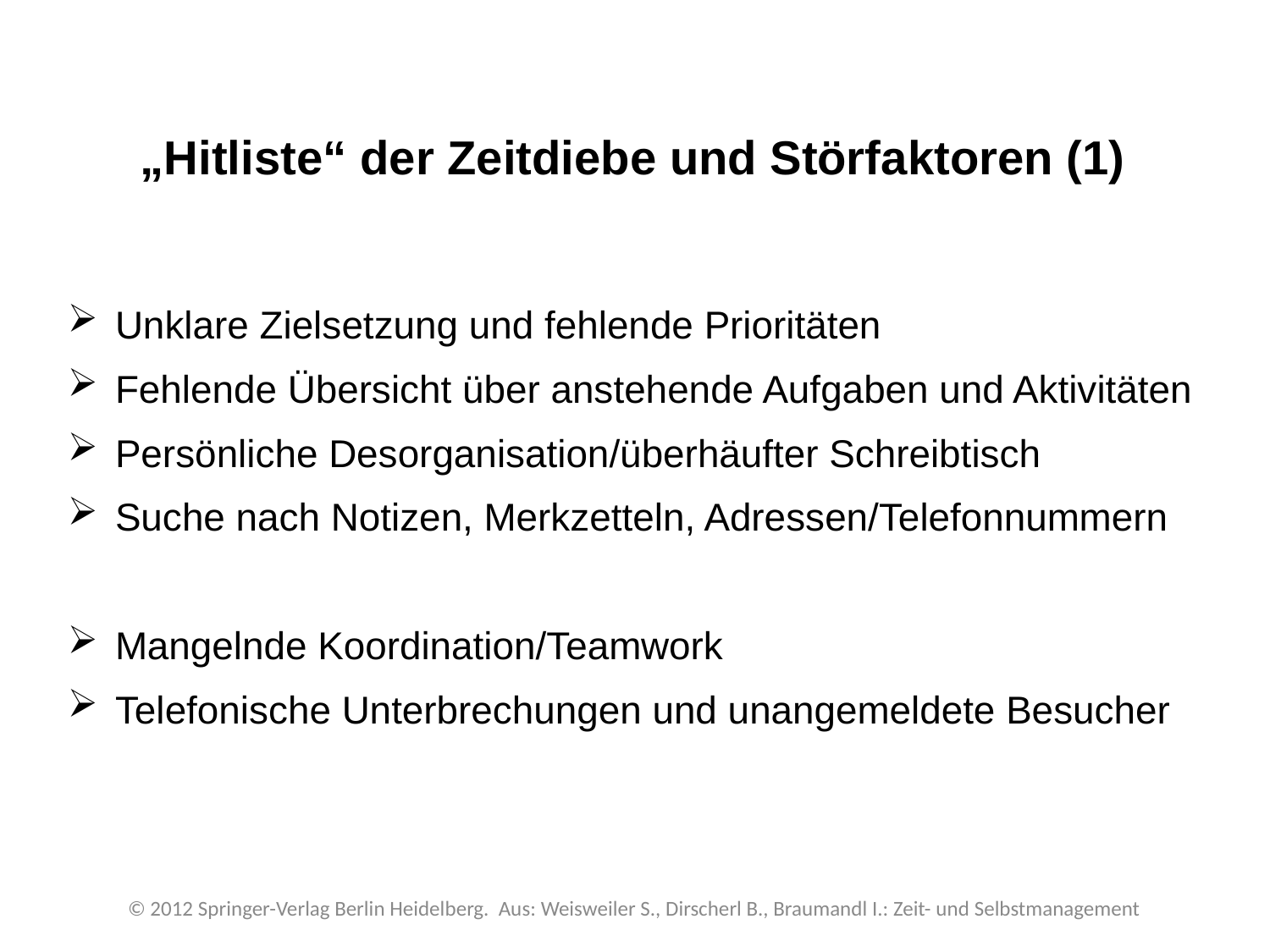

„Hitliste“ der Zeitdiebe und Störfaktoren (1)
Unklare Zielsetzung und fehlende Prioritäten
Fehlende Übersicht über anstehende Aufgaben und Aktivitäten
Persönliche Desorganisation/überhäufter Schreibtisch
Suche nach Notizen, Merkzetteln, Adressen/Telefonnummern

Mangelnde Koordination/Teamwork
Telefonische Unterbrechungen und unangemeldete Besucher
© 2012 Springer-Verlag Berlin Heidelberg.  Aus: Weisweiler S., Dirscherl B., Braumandl I.: Zeit- und Selbstmanagement